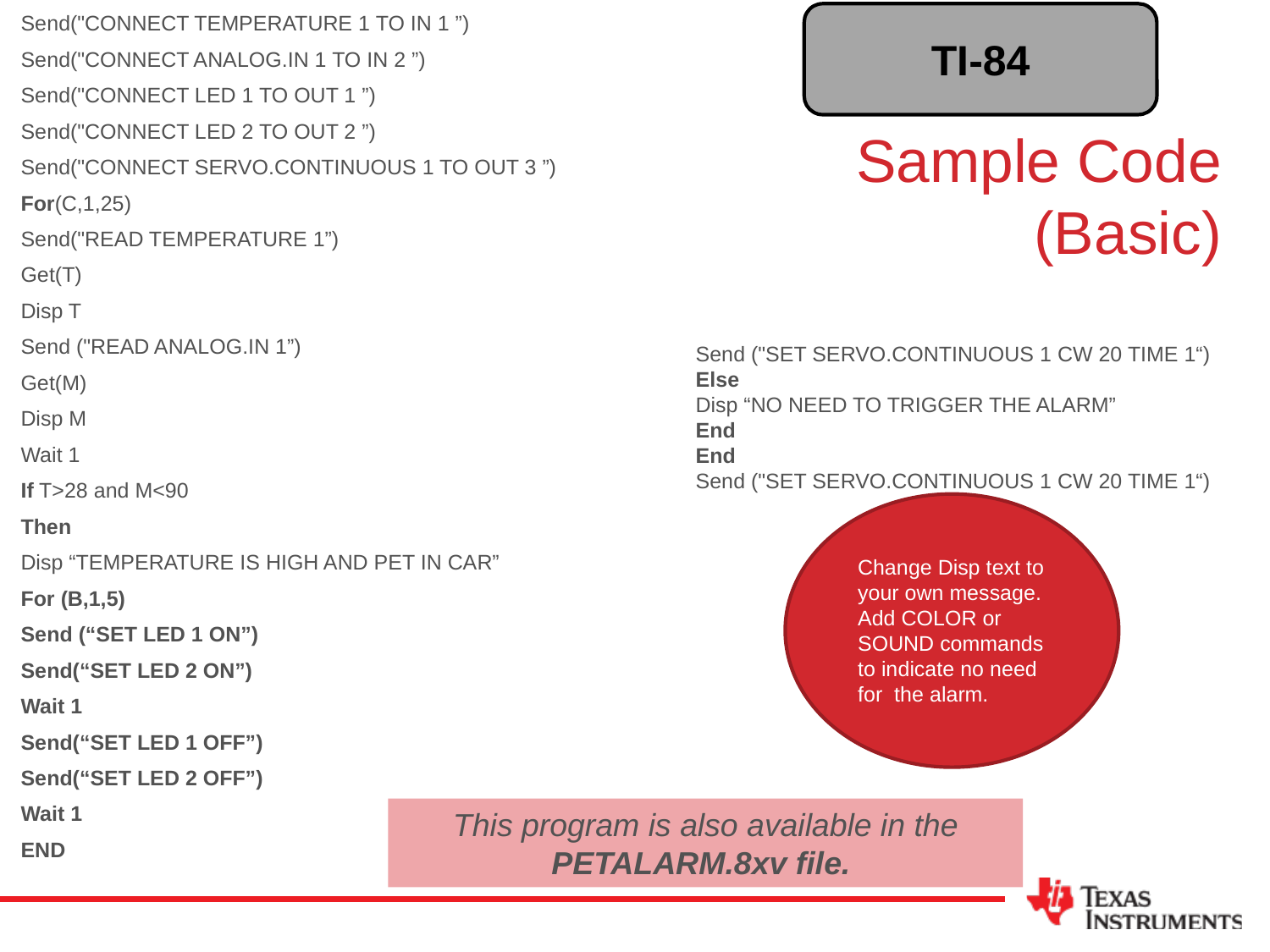

Send("CONNECT TEMPERATURE 1 TO IN 1 ”)
Send("CONNECT ANALOG.IN 1 TO IN 2 ”)
Send("CONNECT LED 1 TO OUT 1 ”)
Send("CONNECT LED 2 TO OUT 2 ”)
Send("CONNECT SERVO.CONTINUOUS 1 TO OUT 3 ”)
For(C,1,25)
Send("READ TEMPERATURE 1”)
Get(T)
Disp T
Send ("READ ANALOG.IN 1”)
Get(M)
Disp M
Wait 1
If T>28 and M<90
Then
Disp “TEMPERATURE IS HIGH AND PET IN CAR”
For (B,1,5)
Send (“SET LED 1 ON”)
Send(“SET LED 2 ON”)
Wait 1
Send(“SET LED 1 OFF”)
Send(“SET LED 2 OFF”)
Wait 1
END
TI-84
# Sample Code (Basic)
Send ("SET SERVO.CONTINUOUS 1 CW 20 TIME 1“)
Else
Disp “NO NEED TO TRIGGER THE ALARM”
End
End
Send ("SET SERVO.CONTINUOUS 1 CW 20 TIME 1“)

Change Disp text to your own message.
Add COLOR or SOUND commands to indicate no need for  the alarm.
This program is also available in the PETALARM.8xv file.